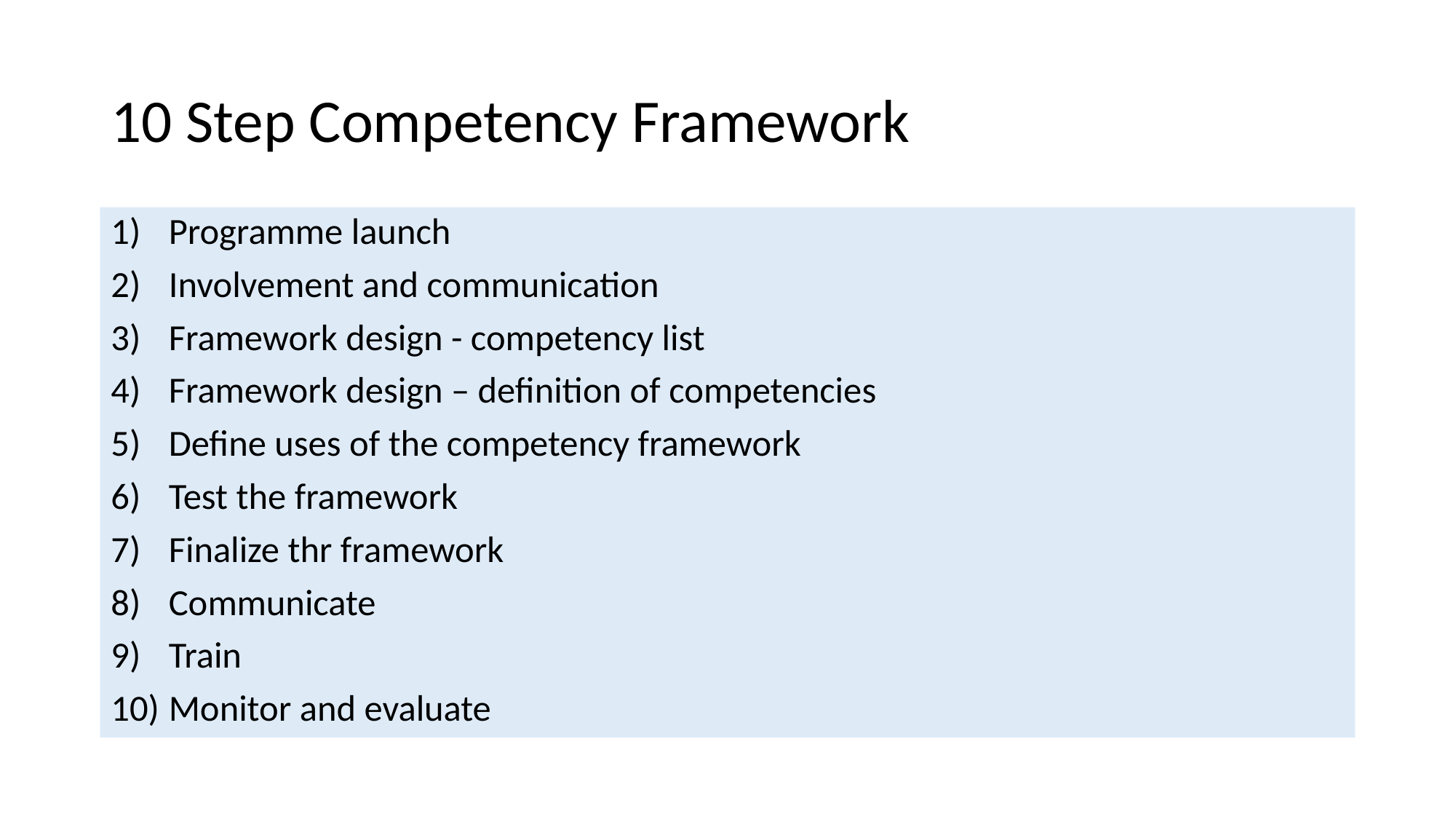

# 10 Step Competency Framework
Programme launch
Involvement and communication
Framework design - competency list
Framework design – definition of competencies
Define uses of the competency framework
Test the framework
Finalize thr framework
Communicate
Train
Monitor and evaluate